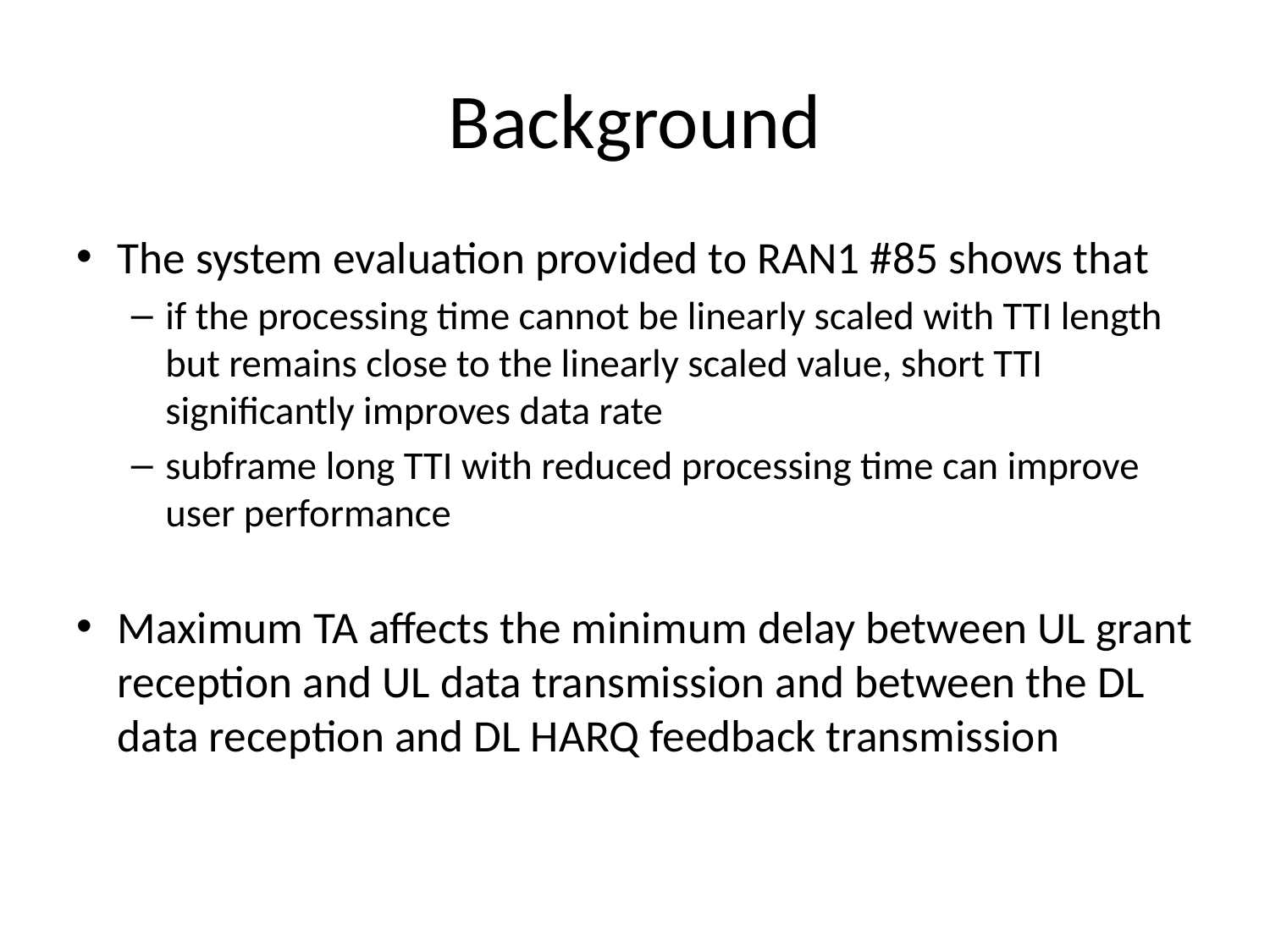

# Background
The system evaluation provided to RAN1 #85 shows that
if the processing time cannot be linearly scaled with TTI length but remains close to the linearly scaled value, short TTI significantly improves data rate
subframe long TTI with reduced processing time can improve user performance

Maximum TA affects the minimum delay between UL grant reception and UL data transmission and between the DL data reception and DL HARQ feedback transmission